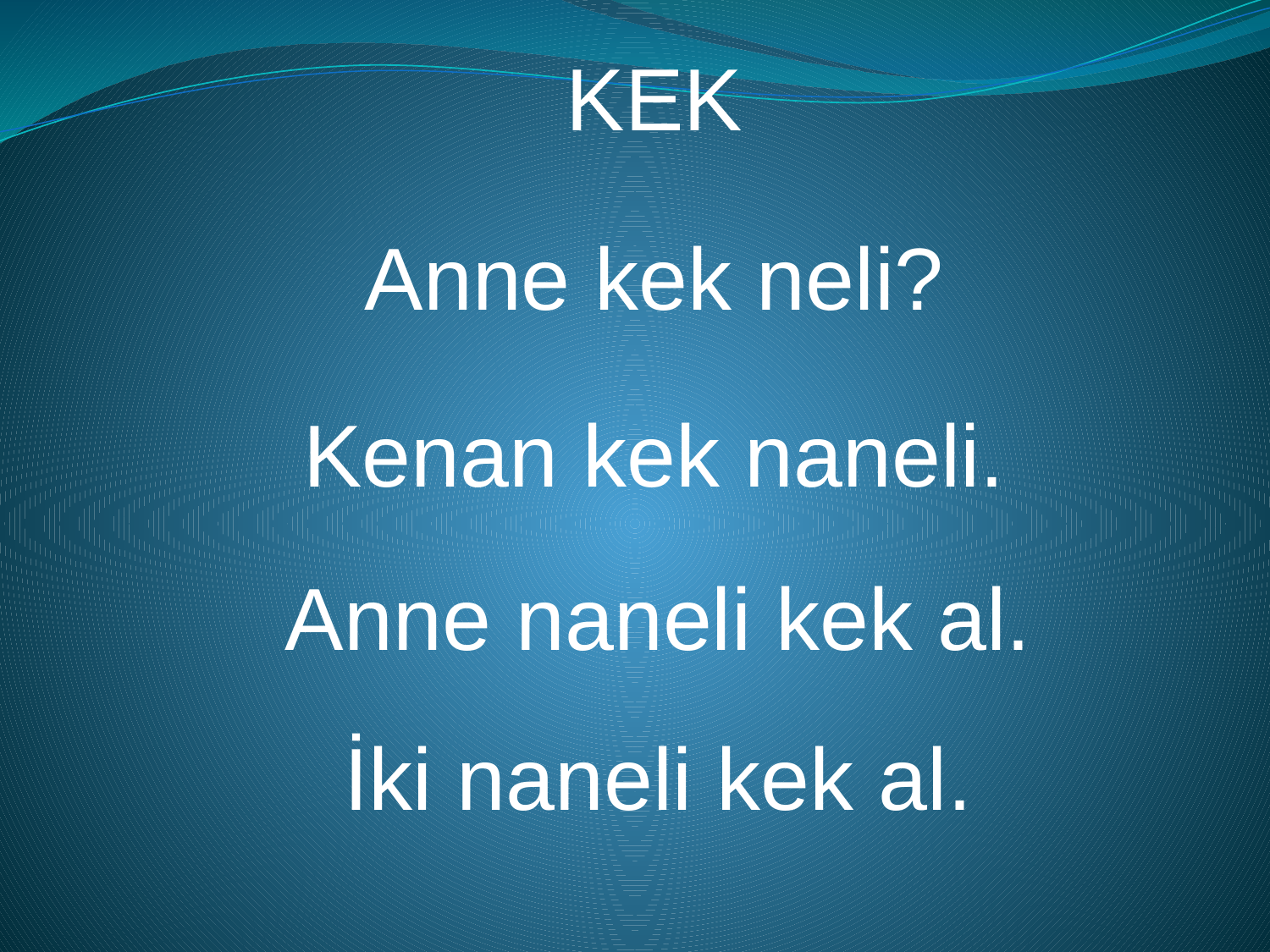

KEK
Anne kek neli?
Kenan kek naneli.
Anne naneli kek al.
İki naneli kek al.